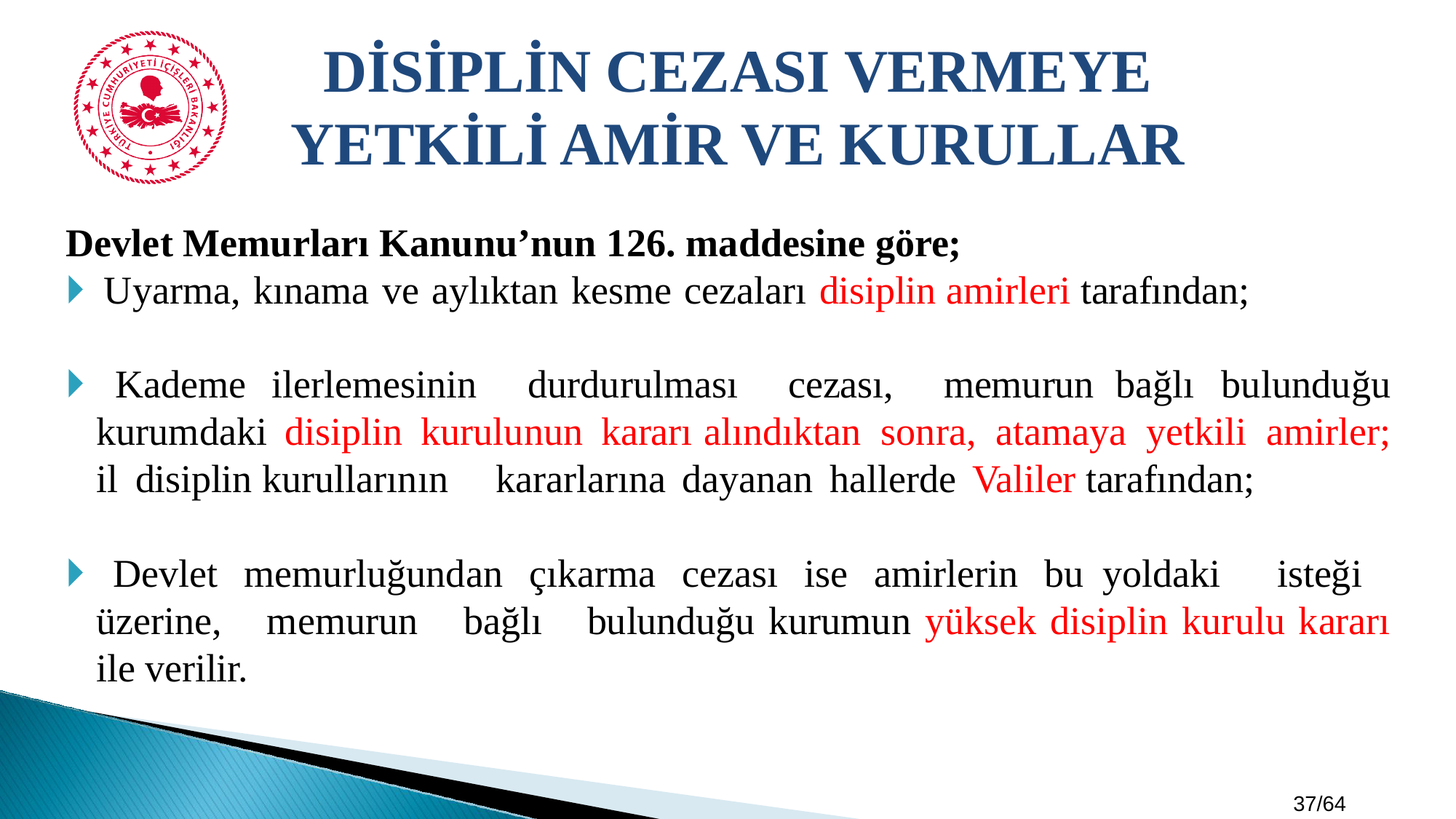

DİSİPLİN CEZASI VERMEYE YETKİLİ AMİR VE KURULLAR
Devlet Memurları Kanunu’nun 126. maddesine göre;
🞂​ Uyarma, kınama ve aylıktan kesme cezaları disiplin amirleri tarafından;

🞂​ Kademe ilerlemesinin  durdurulması  cezası,  memurun bağlı bulunduğu kurumdaki disiplin kurulunun kararı alındıktan sonra, atamaya yetkili amirler; il disiplin kurullarının   kararlarına dayanan hallerde Valiler tarafından;

🞂​ Devlet memurluğundan çıkarma cezası ise amirlerin bu yoldaki  isteği  üzerine,  memurun  bağlı  bulunduğu kurumun yüksek disiplin kurulu kararı ile verilir.